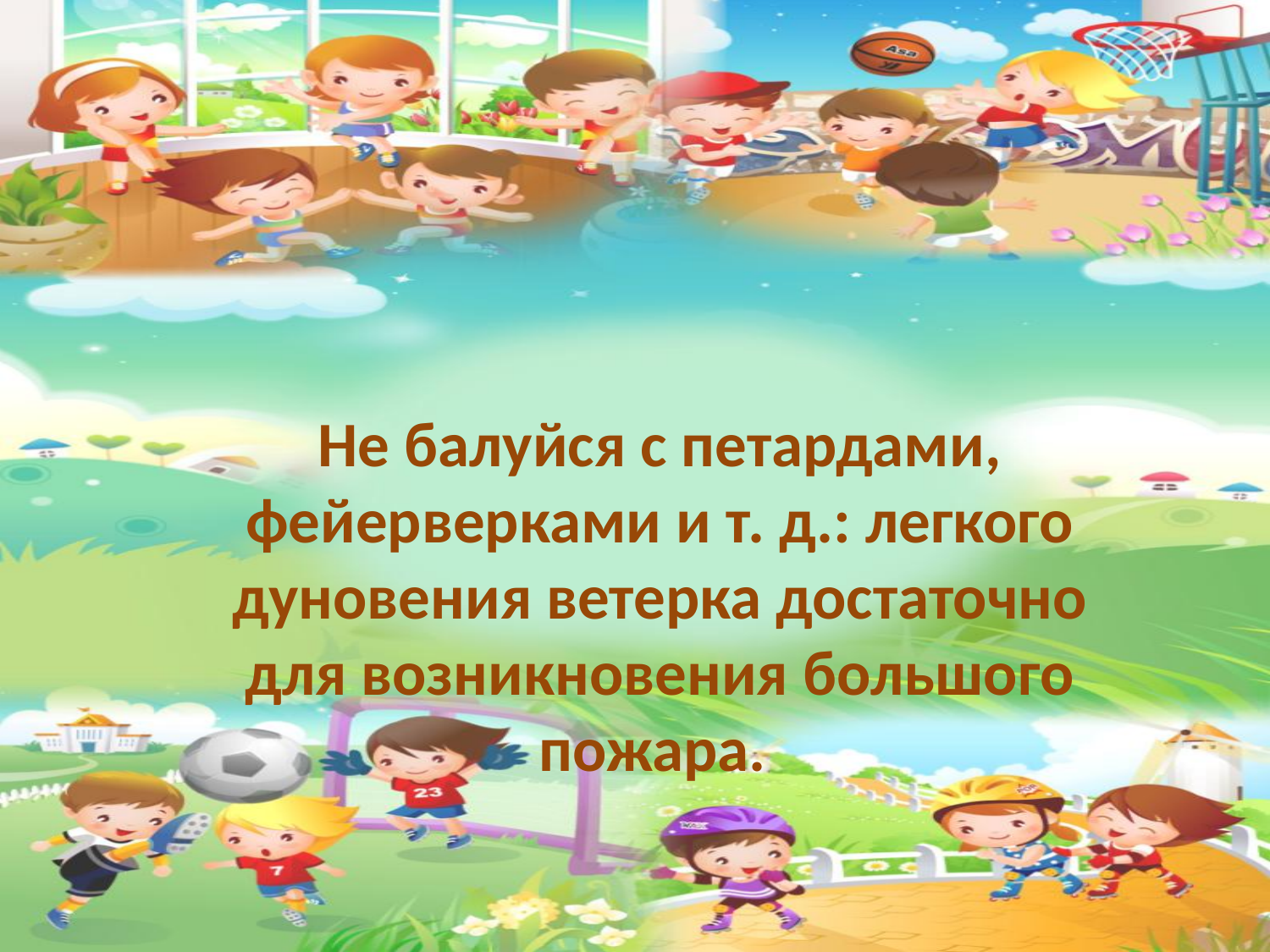

Не балуйся с петардами, фейерверками и т. д.: легкого дуновения ветерка достаточно для возникновения большого пожара.